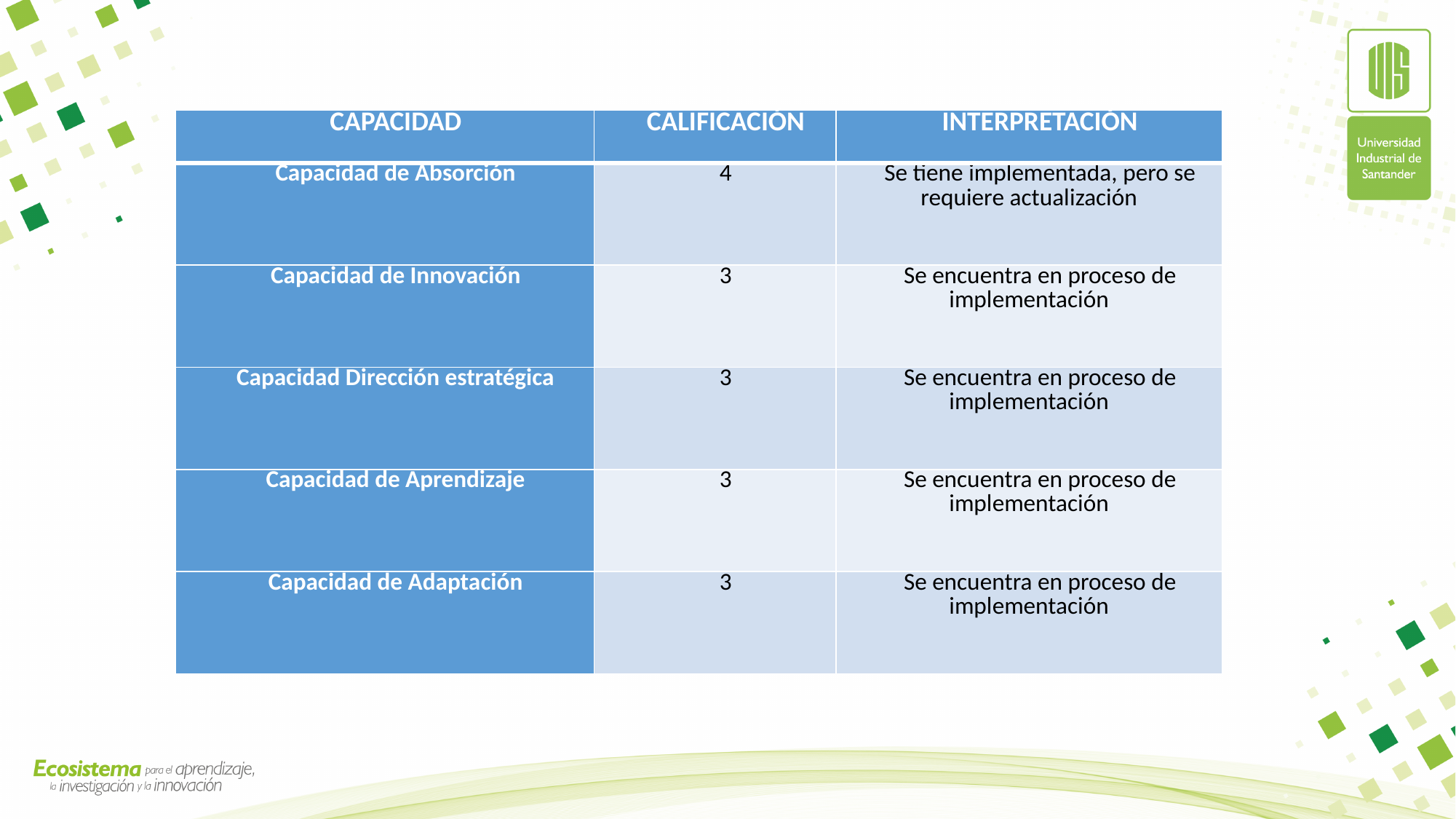

| CAPACIDAD | CALIFICACIÓN | INTERPRETACIÓN |
| --- | --- | --- |
| Capacidad de Absorción | 4 | Se tiene implementada, pero se requiere actualización |
| Capacidad de Innovación | 3 | Se encuentra en proceso de implementación |
| Capacidad Dirección estratégica | 3 | Se encuentra en proceso de implementación |
| Capacidad de Aprendizaje | 3 | Se encuentra en proceso de implementación |
| Capacidad de Adaptación | 3 | Se encuentra en proceso de implementación |